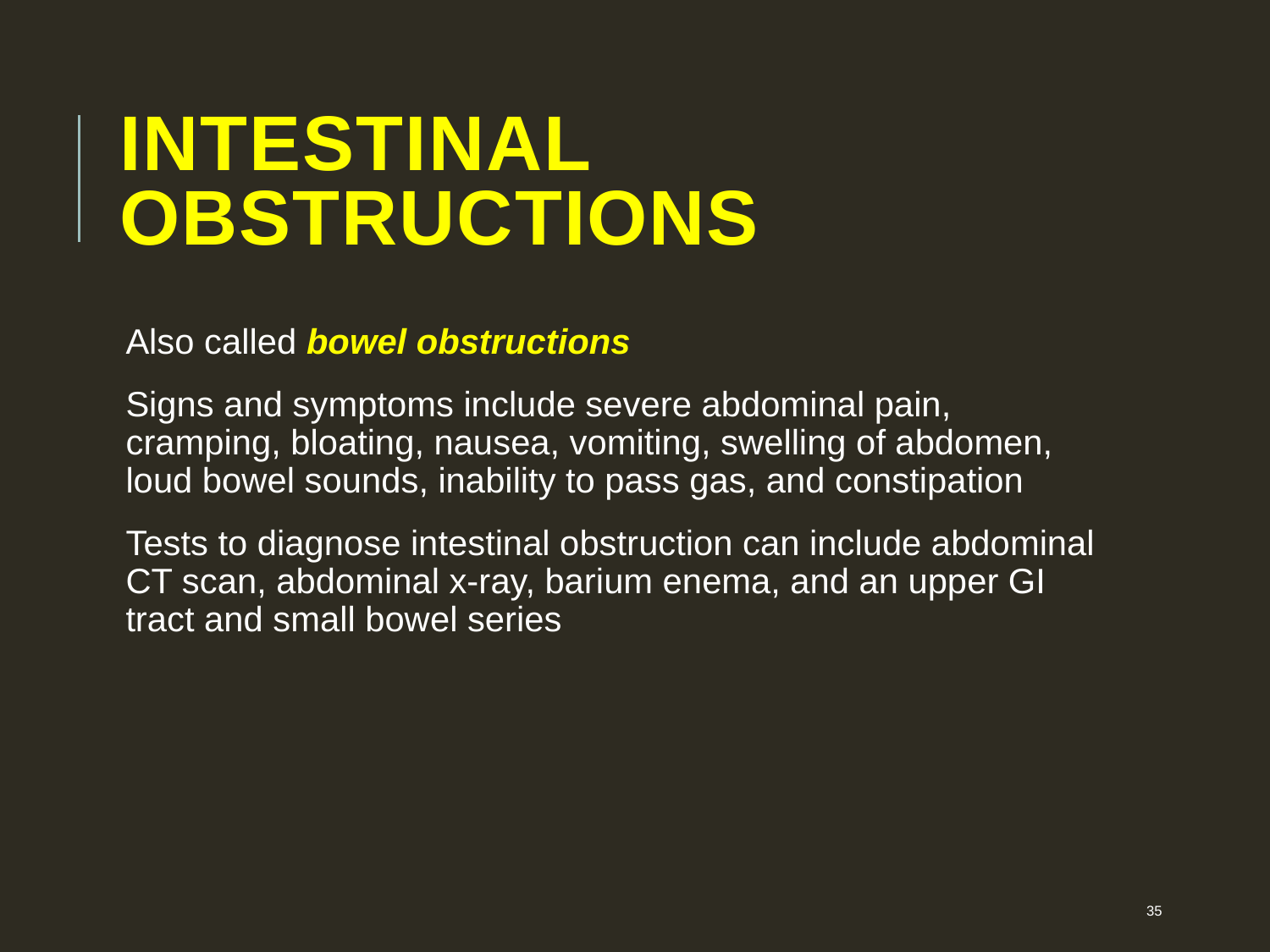

# Intestinal Obstructions
Also called bowel obstructions
Signs and symptoms include severe abdominal pain, cramping, bloating, nausea, vomiting, swelling of abdomen, loud bowel sounds, inability to pass gas, and constipation
Tests to diagnose intestinal obstruction can include abdominal CT scan, abdominal x-ray, barium enema, and an upper GI tract and small bowel series
 35